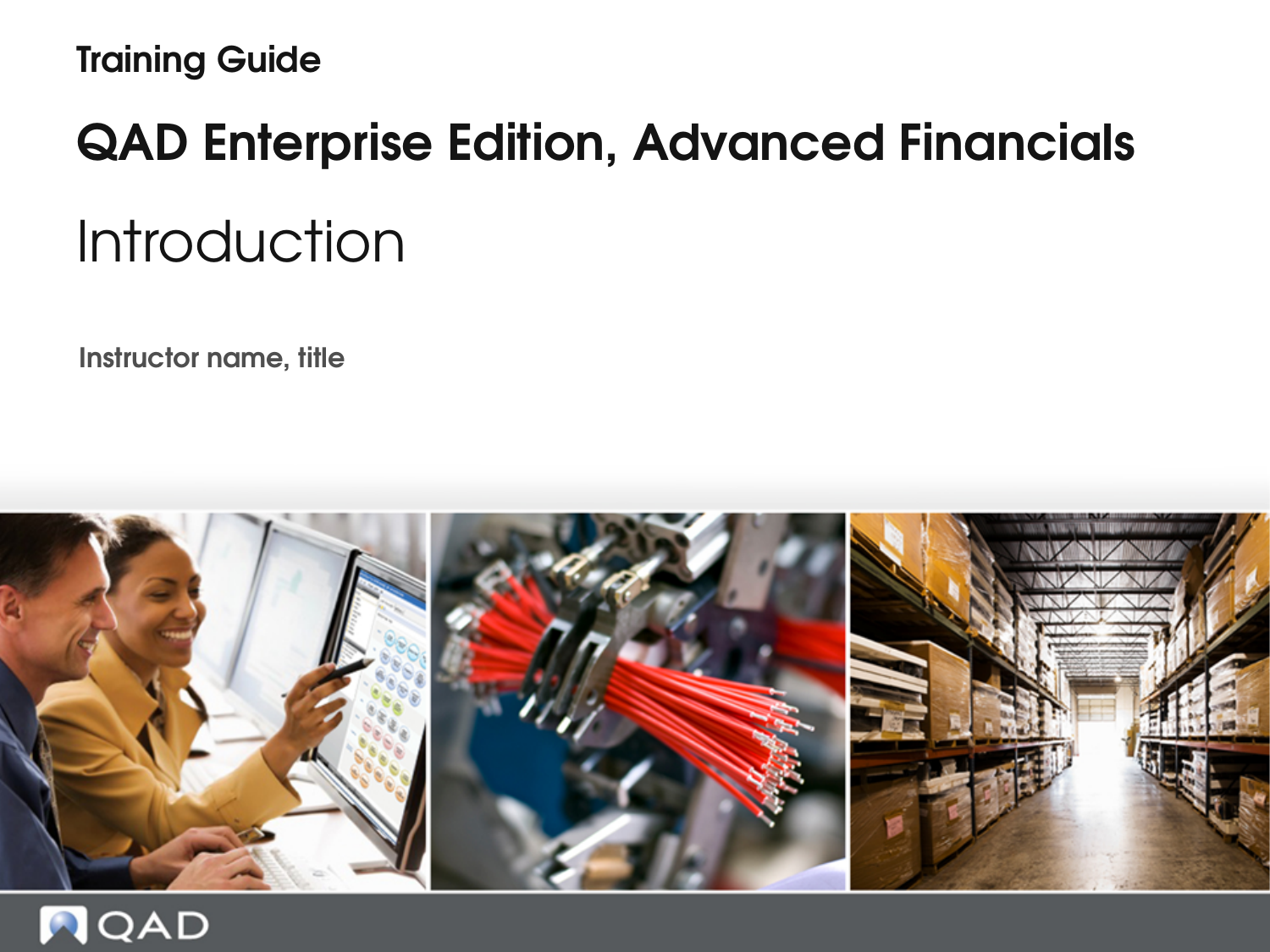

Training Guide
QAD Enterprise Edition, Advanced Financials
# Introduction

Instructor name, title